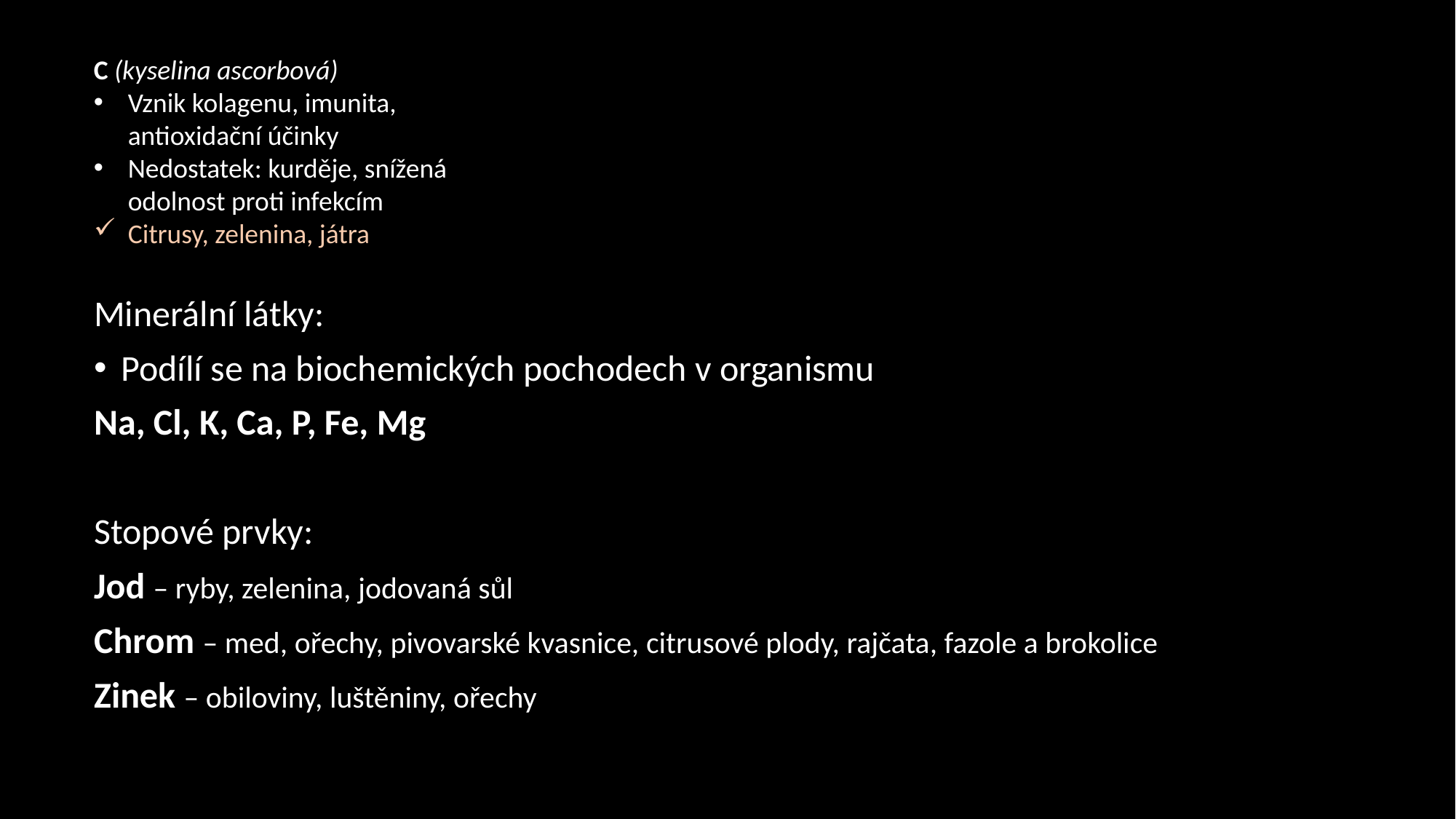

C (kyselina ascorbová)
Vznik kolagenu, imunita, antioxidační účinky
Nedostatek: kurděje, snížená odolnost proti infekcím
Citrusy, zelenina, játra

Minerální látky:
Podílí se na biochemických pochodech v organismu
Na, Cl, K, Ca, P, Fe, Mg

Stopové prvky:
Jod – ryby, zelenina, jodovaná sůl
Chrom – med, ořechy, pivovarské kvasnice, citrusové plody, rajčata, fazole a brokolice  hlad
Zinek – obiloviny, luštěniny, ořechy